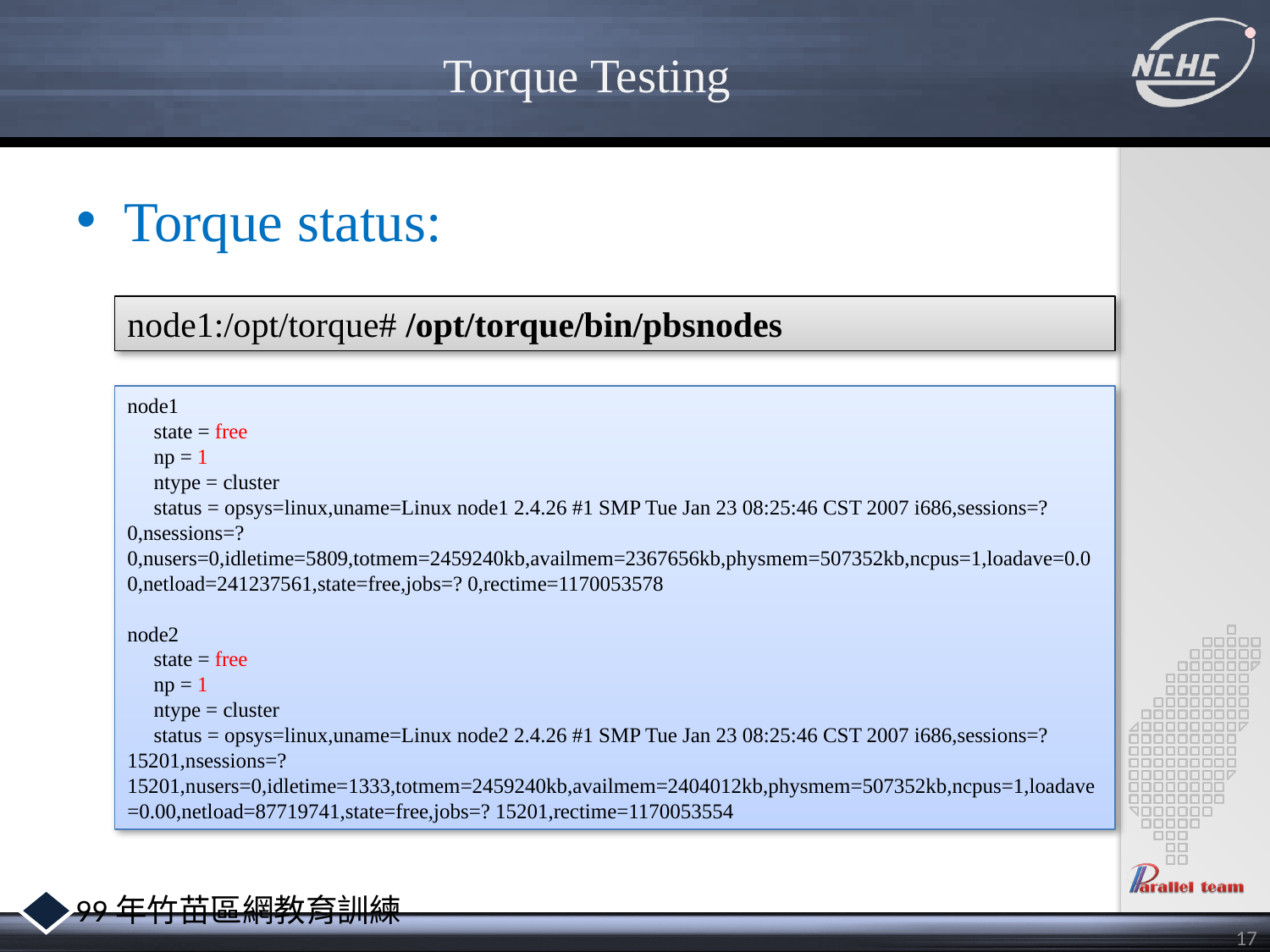

# Torque Testing
Torque status:

node1:/opt/torque# /opt/torque/bin/pbsnodes
node1
     state = free
     np = 1
     ntype = cluster
     status = opsys=linux,uname=Linux node1 2.4.26 #1 SMP Tue Jan 23 08:25:46 CST 2007 i686,sessions=? 0,nsessions=? 0,nusers=0,idletime=5809,totmem=2459240kb,availmem=2367656kb,physmem=507352kb,ncpus=1,loadave=0.00,netload=241237561,state=free,jobs=? 0,rectime=1170053578

node2
     state = free
     np = 1
     ntype = cluster
     status = opsys=linux,uname=Linux node2 2.4.26 #1 SMP Tue Jan 23 08:25:46 CST 2007 i686,sessions=? 15201,nsessions=? 15201,nusers=0,idletime=1333,totmem=2459240kb,availmem=2404012kb,physmem=507352kb,ncpus=1,loadave=0.00,netload=87719741,state=free,jobs=? 15201,rectime=1170053554
17